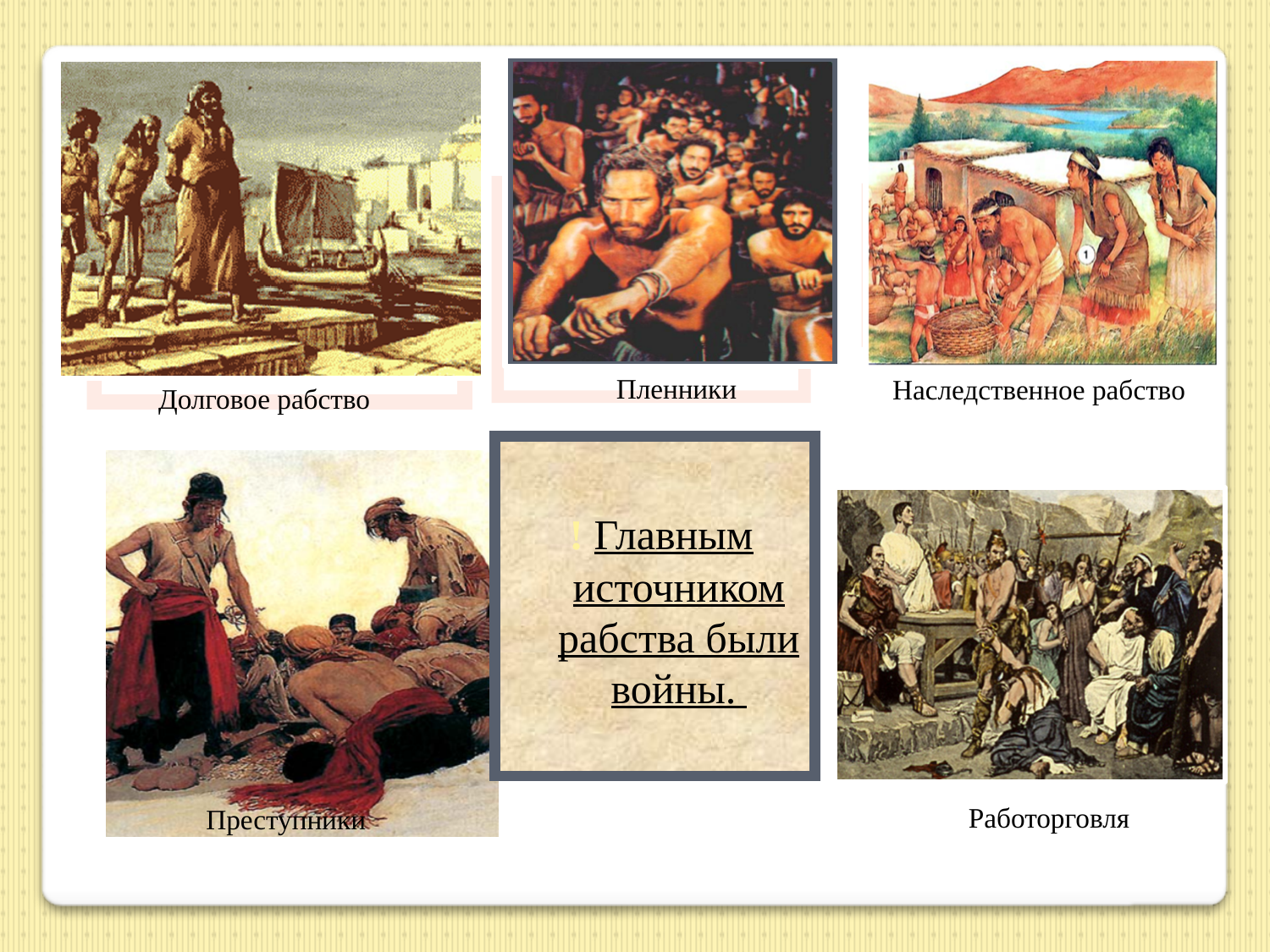

Долговое рабство
Пленники
Наследственное рабство
 ! Главным источником рабства были войны.
Преступники
Работорговля